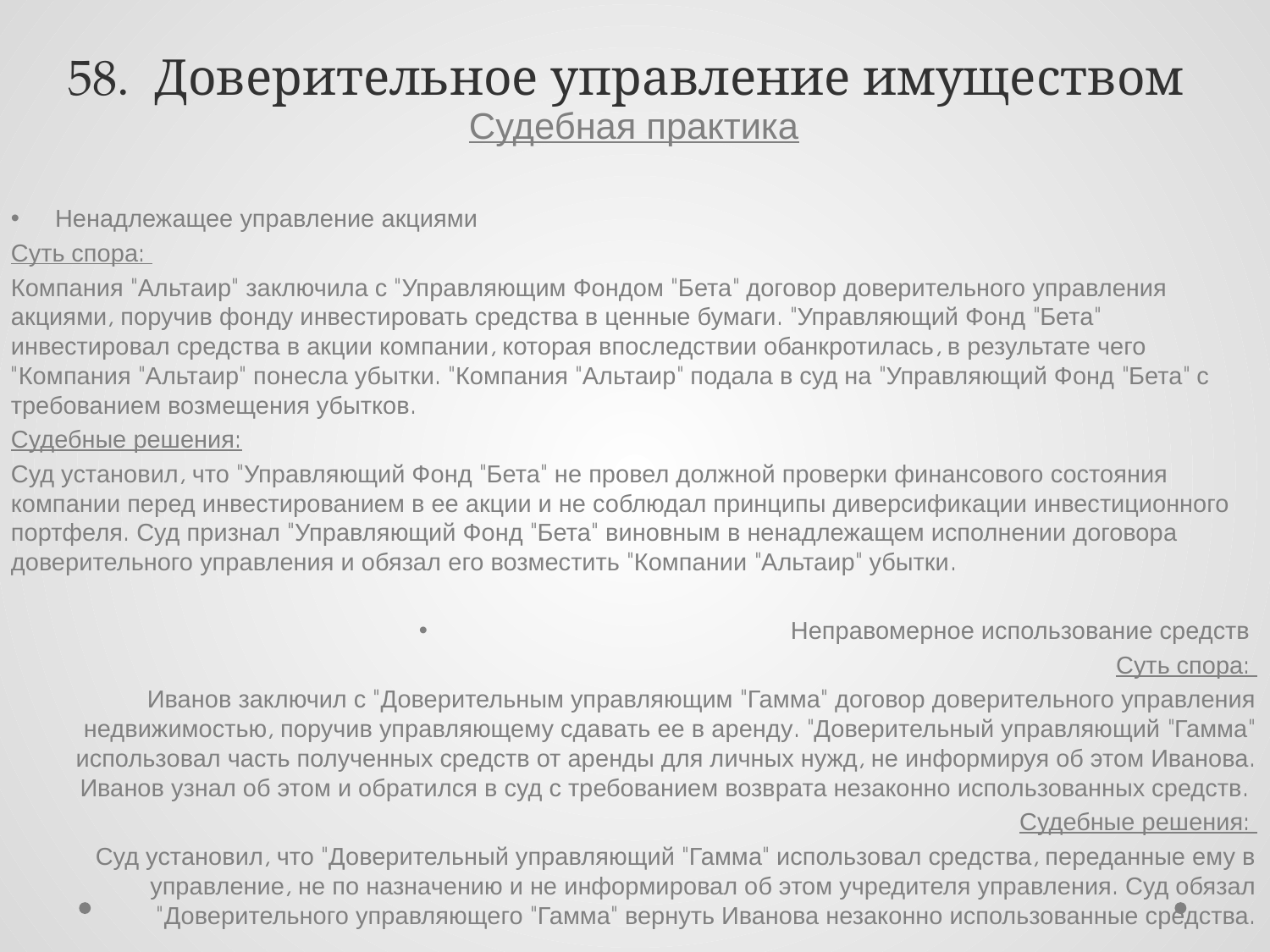

# 58.  Доверительное управление имуществом
Судебная практика

Ненадлежащее управление акциями
Суть спора:
Компания "Альтаир" заключила с "Управляющим Фондом "Бета" договор доверительного управления акциями, поручив фонду инвестировать средства в ценные бумаги. "Управляющий Фонд "Бета" инвестировал средства в акции компании, которая впоследствии обанкротилась, в результате чего "Компания "Альтаир" понесла убытки. "Компания "Альтаир" подала в суд на "Управляющий Фонд "Бета" с требованием возмещения убытков.
Судебные решения:
Суд установил, что "Управляющий Фонд "Бета" не провел должной проверки финансового состояния компании перед инвестированием в ее акции и не соблюдал принципы диверсификации инвестиционного портфеля. Суд признал "Управляющий Фонд "Бета" виновным в ненадлежащем исполнении договора доверительного управления и обязал его возместить "Компании "Альтаир" убытки.

Неправомерное использование средств
Суть спора:
Иванов заключил с "Доверительным управляющим "Гамма" договор доверительного управления недвижимостью, поручив управляющему сдавать ее в аренду. "Доверительный управляющий "Гамма" использовал часть полученных средств от аренды для личных нужд, не информируя об этом Иванова. Иванов узнал об этом и обратился в суд с требованием возврата незаконно использованных средств.
Судебные решения:
Суд установил, что "Доверительный управляющий "Гамма" использовал средства, переданные ему в управление, не по назначению и не информировал об этом учредителя управления. Суд обязал "Доверительного управляющего "Гамма" вернуть Иванова незаконно использованные средства.